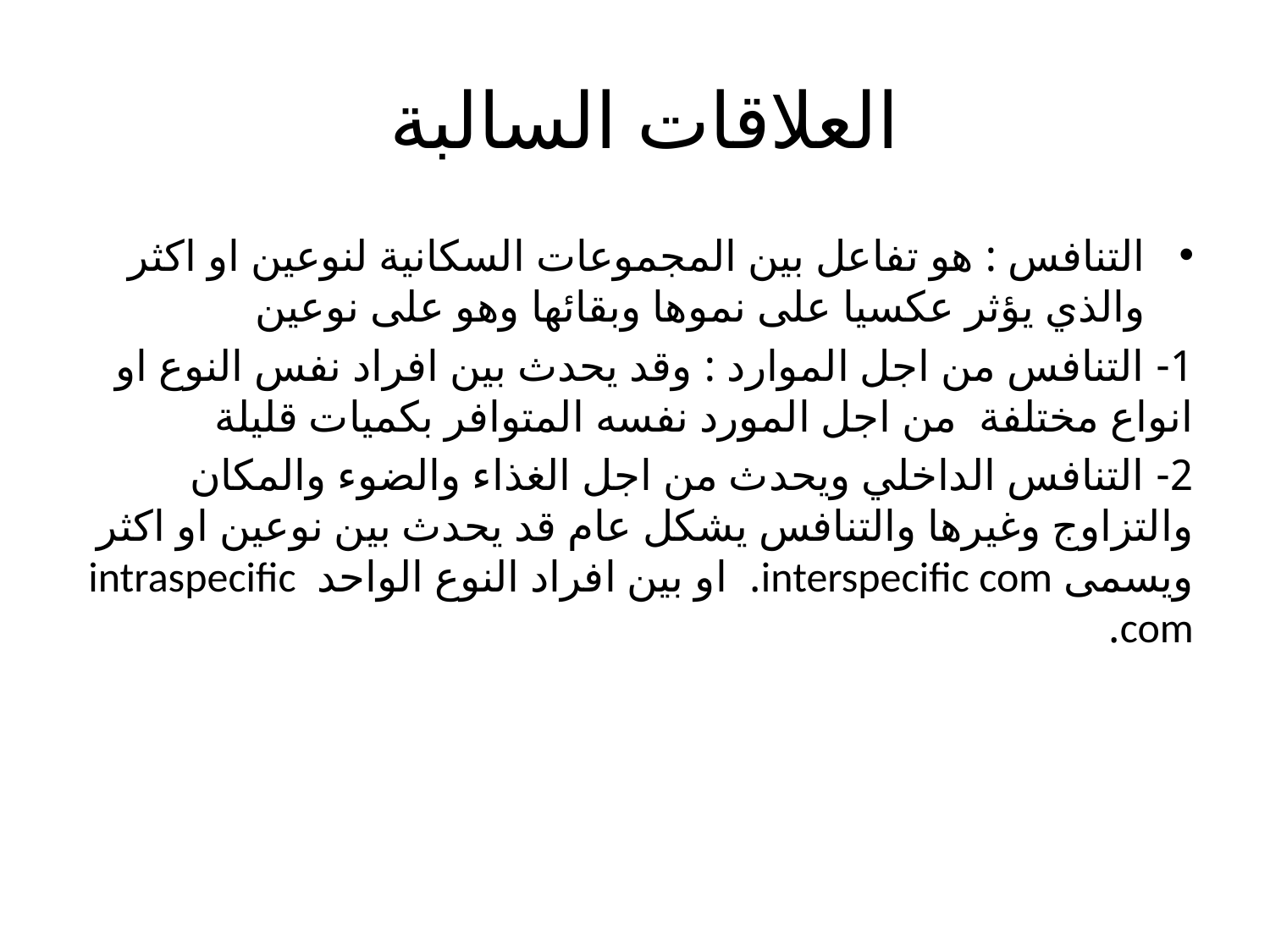

# العلاقات السالبة
التنافس : هو تفاعل بين المجموعات السكانية لنوعين او اكثر والذي يؤثر عكسيا على نموها وبقائها وهو على نوعين
1- التنافس من اجل الموارد : وقد يحدث بين افراد نفس النوع او انواع مختلفة  من اجل المورد نفسه المتوافر بكميات قليلة
2- التنافس الداخلي ويحدث من اجل الغذاء والضوء والمكان والتزاوج وغيرها والتنافس يشكل عام قد يحدث بين نوعين او اكثر ويسمى interspecific com.  او بين افراد النوع الواحد intraspecific  com.